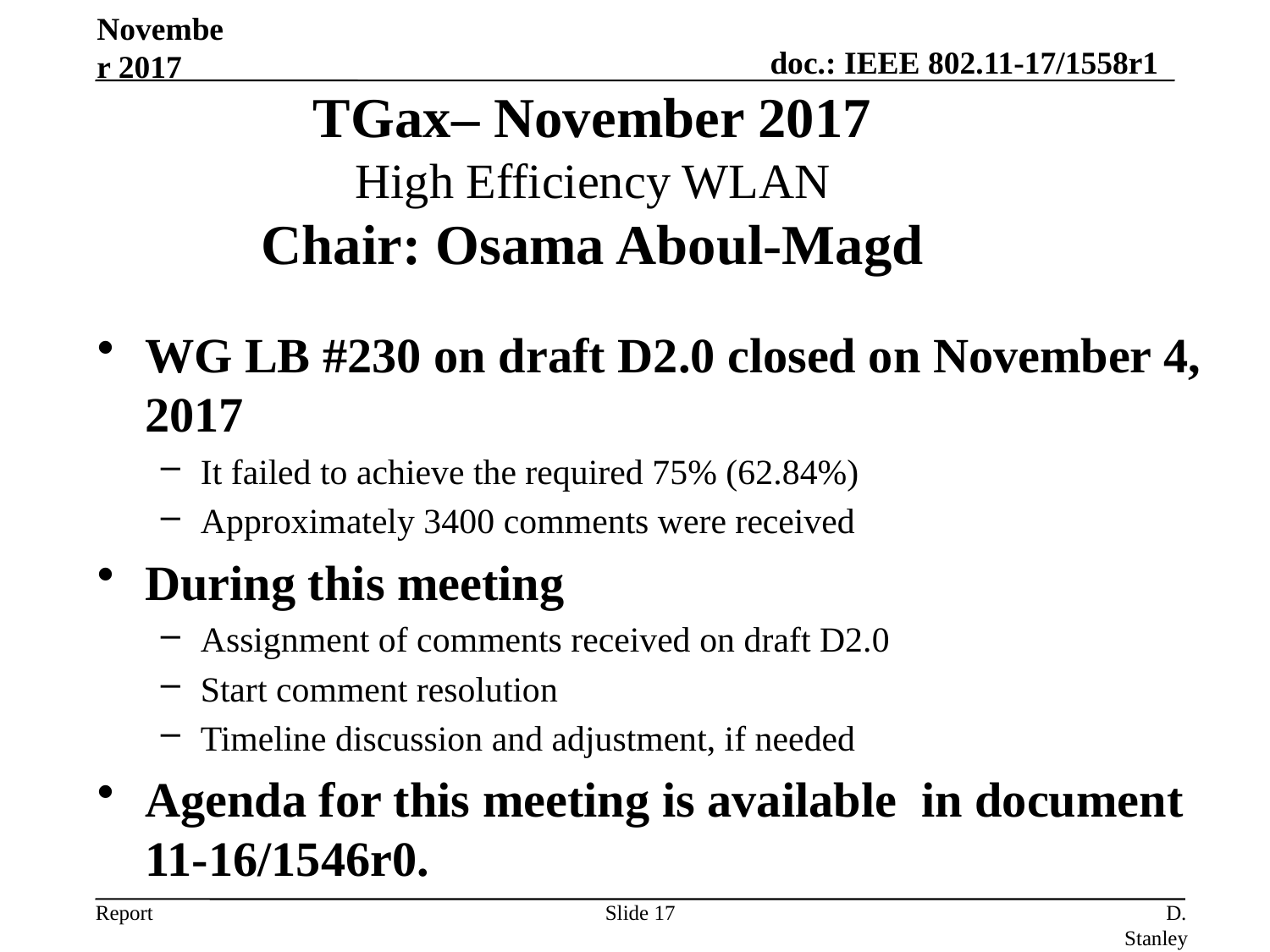

November 2017
TGax– November 2017
High Efficiency WLAN
Chair: Osama Aboul-Magd
WG LB #230 on draft D2.0 closed on November 4, 2017
It failed to achieve the required 75% (62.84%)
Approximately 3400 comments were received
During this meeting
Assignment of comments received on draft D2.0
Start comment resolution
Timeline discussion and adjustment, if needed
Agenda for this meeting is available  in document 11-16/1546r0.

Slide 17
D. Stanley, HP Enterprise